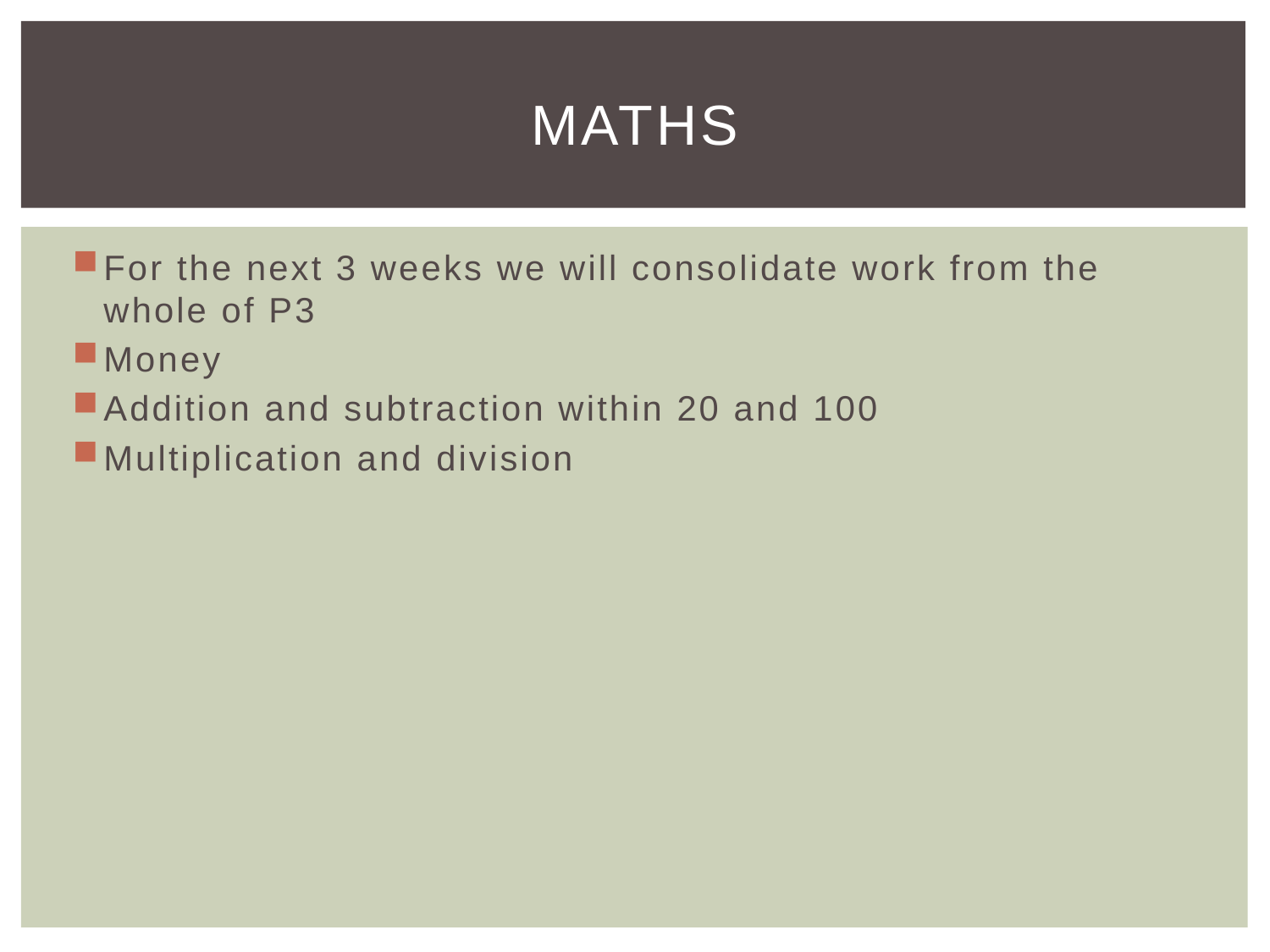

# Maths
For the next 3 weeks we will consolidate work from the whole of P3
Money
Addition and subtraction within 20 and 100
Multiplication and division